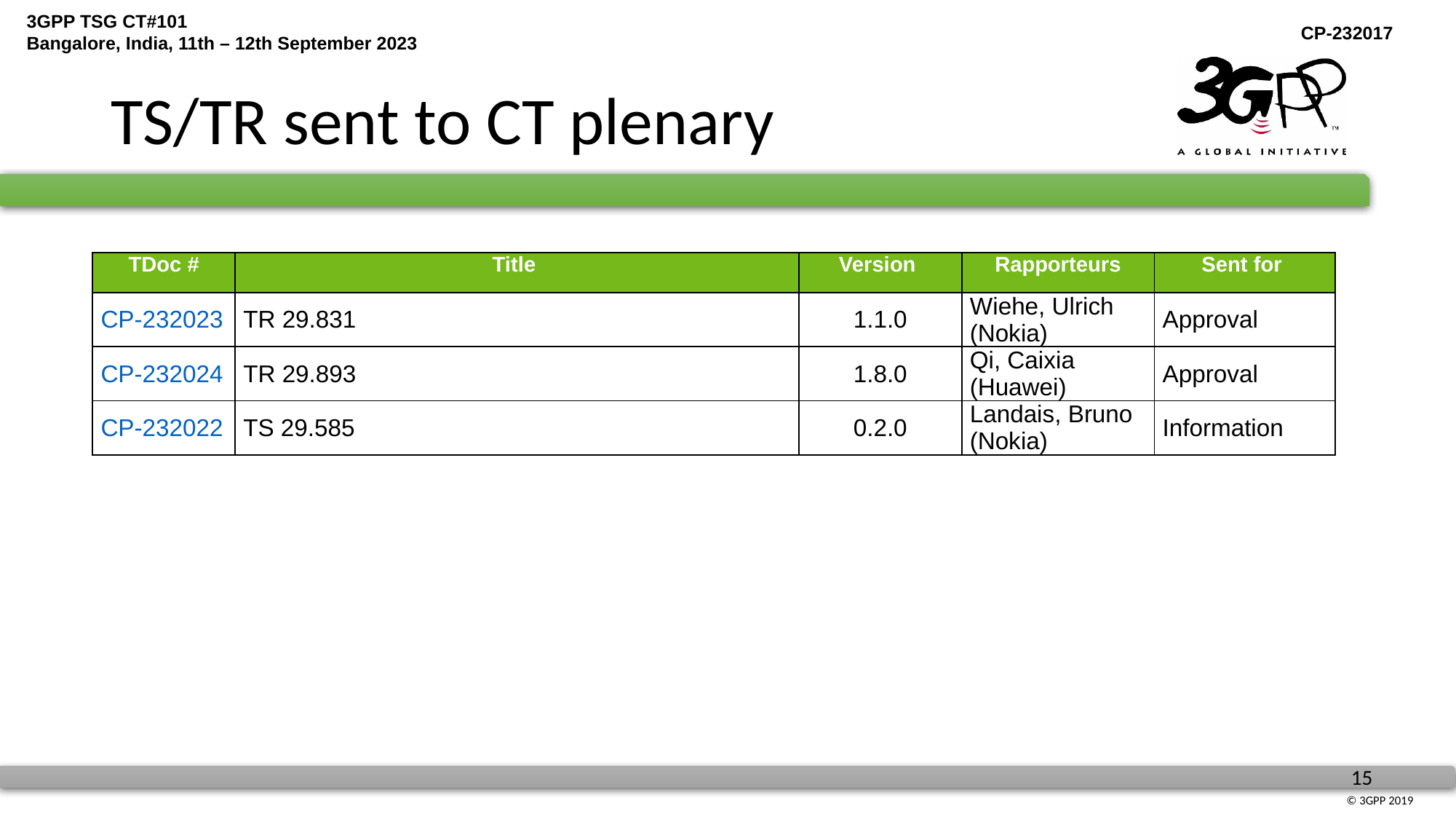

# TS/TR sent to CT plenary
| TDoc # | Title | Version | Rapporteurs | Sent for |
| --- | --- | --- | --- | --- |
| CP-232023 | TR 29.831 | 1.1.0 | Wiehe, Ulrich (Nokia) | Approval |
| CP-232024 | TR 29.893 | 1.8.0 | Qi, Caixia (Huawei) | Approval |
| CP-232022 | TS 29.585 | 0.2.0 | Landais, Bruno (Nokia) | Information |